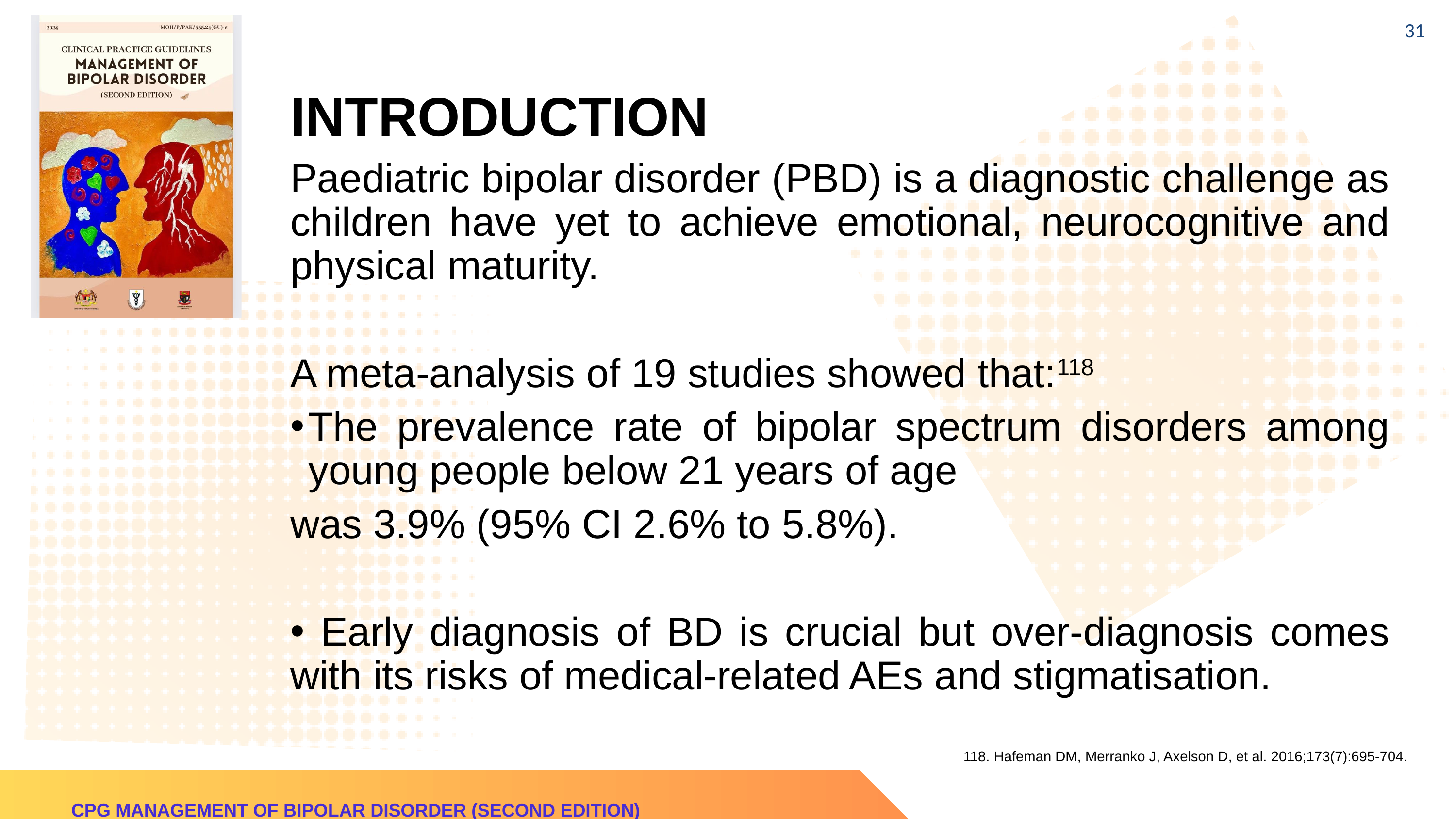

31
INTRODUCTION

Paediatric bipolar disorder (PBD) is a diagnostic challenge as children have yet to achieve emotional, neurocognitive and physical maturity.

A meta-analysis of 19 studies showed that:118
The prevalence rate of bipolar spectrum disorders among young people below 21 years of age
was 3.9% (95% CI 2.6% to 5.8%).

 Early diagnosis of BD is crucial but over-diagnosis comes with its risks of medical-related AEs and stigmatisation.

118. Hafeman DM, Merranko J, Axelson D, et al. 2016;173(7):695-704.

CPG MANAGEMENT OF BIPOLAR DISORDER (SECOND EDITION)